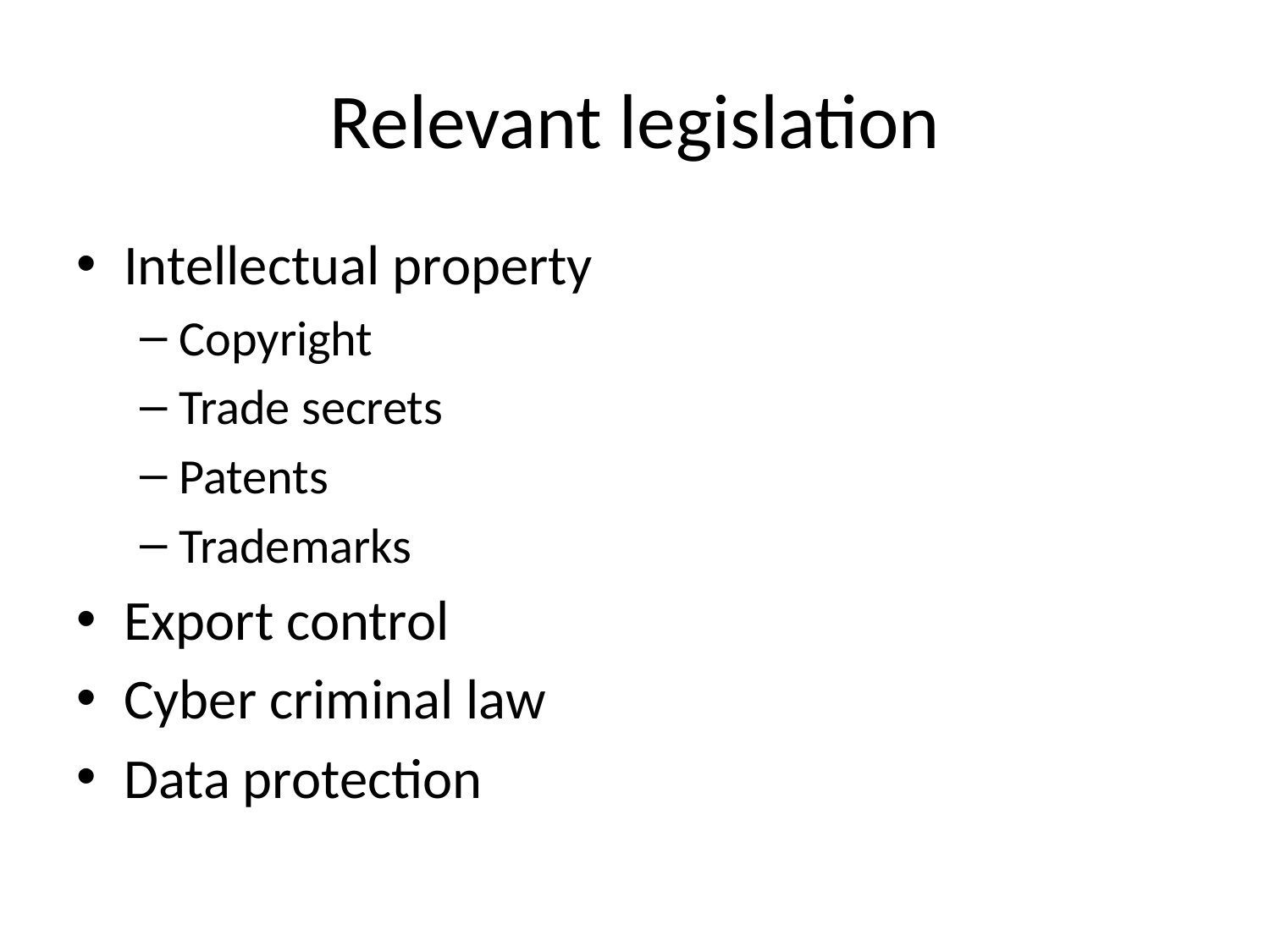

# Relevant legislation
Intellectual property
Copyright
Trade secrets
Patents
Trademarks
Export control
Cyber criminal law
Data protection